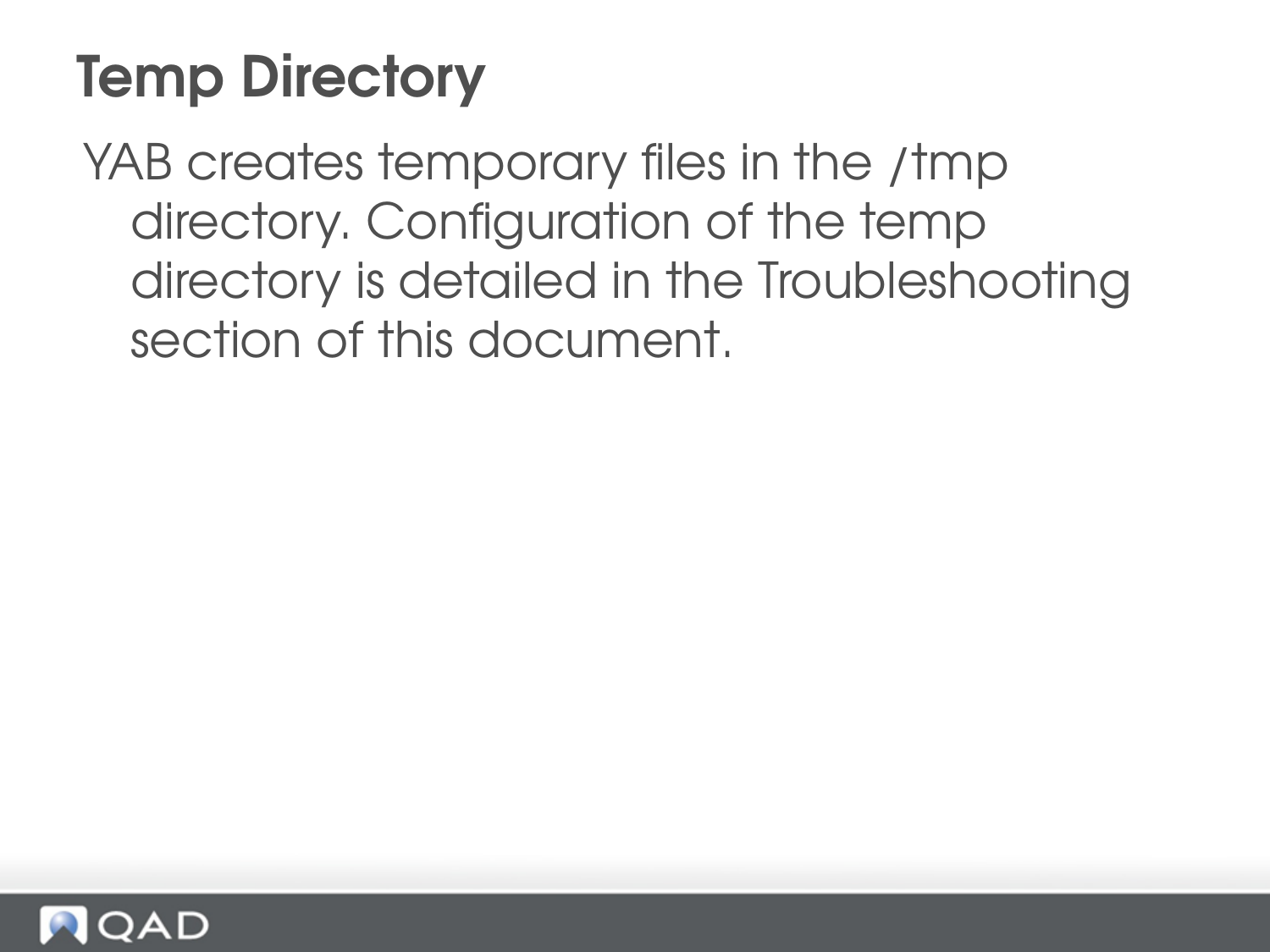

# Temp Directory
YAB creates temporary files in the /tmp directory. Configuration of the temp directory is detailed in the Troubleshooting section of this document.